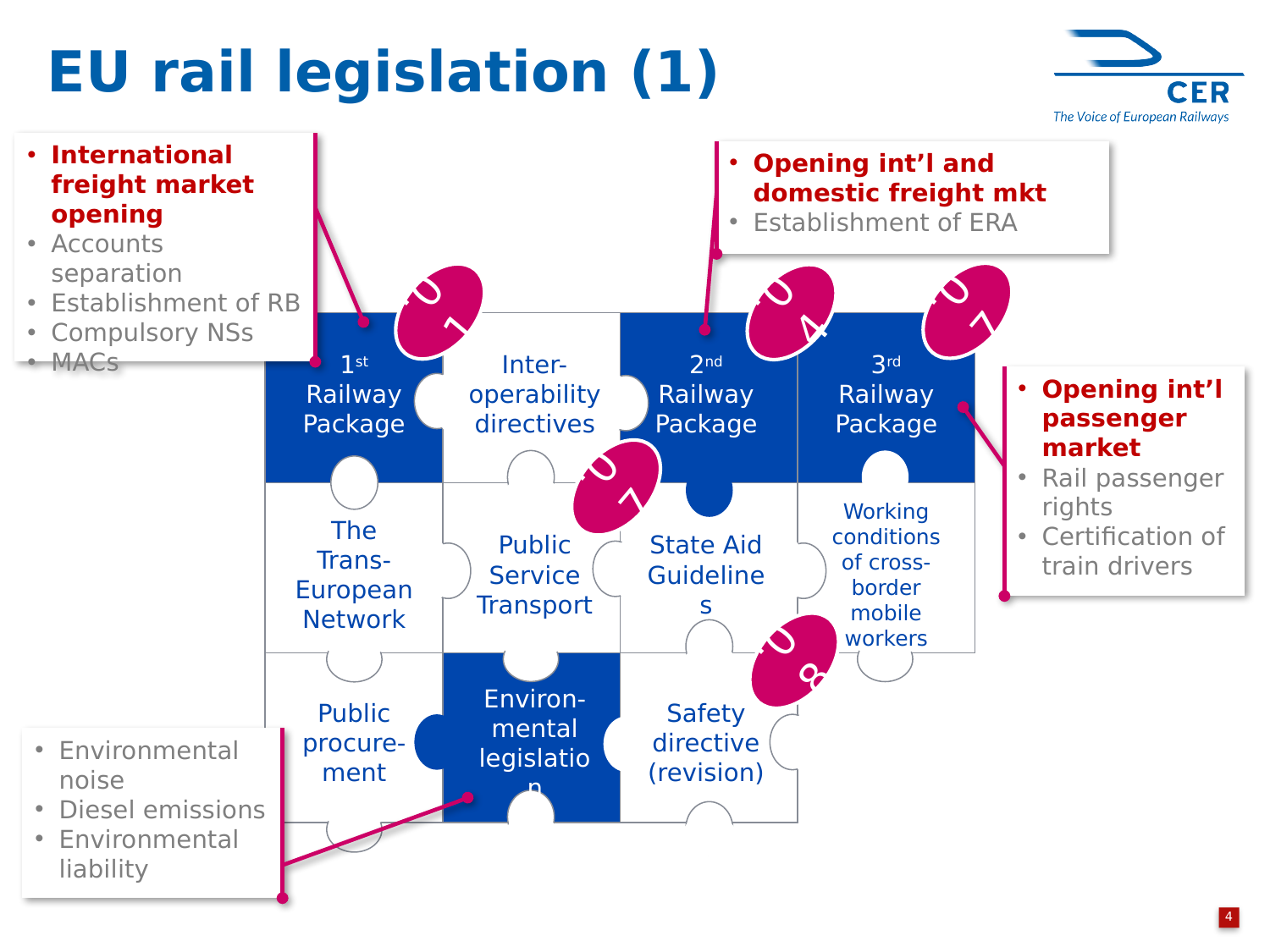

EU rail legislation (1)
International freight market opening
Accounts separation
Establishment of RB
Compulsory NSs
MACs
Opening int’l and domestic freight mkt
Establishment of ERA
‘07
‘01
‘04

1st Railway Package
Inter-operability directives
2nd Railway Package
3rd Railway Package

Working conditions of cross-border mobile workers
The Trans-European Network
Public Service Transport
State Aid Guidelines

Environ-mental legislation
Public procure-ment
Safety directive (revision)

Opening int’l passenger market
Rail passenger rights
Certification of train drivers
‘07
‘08
Environmental noise
Diesel emissions
Environmental liability